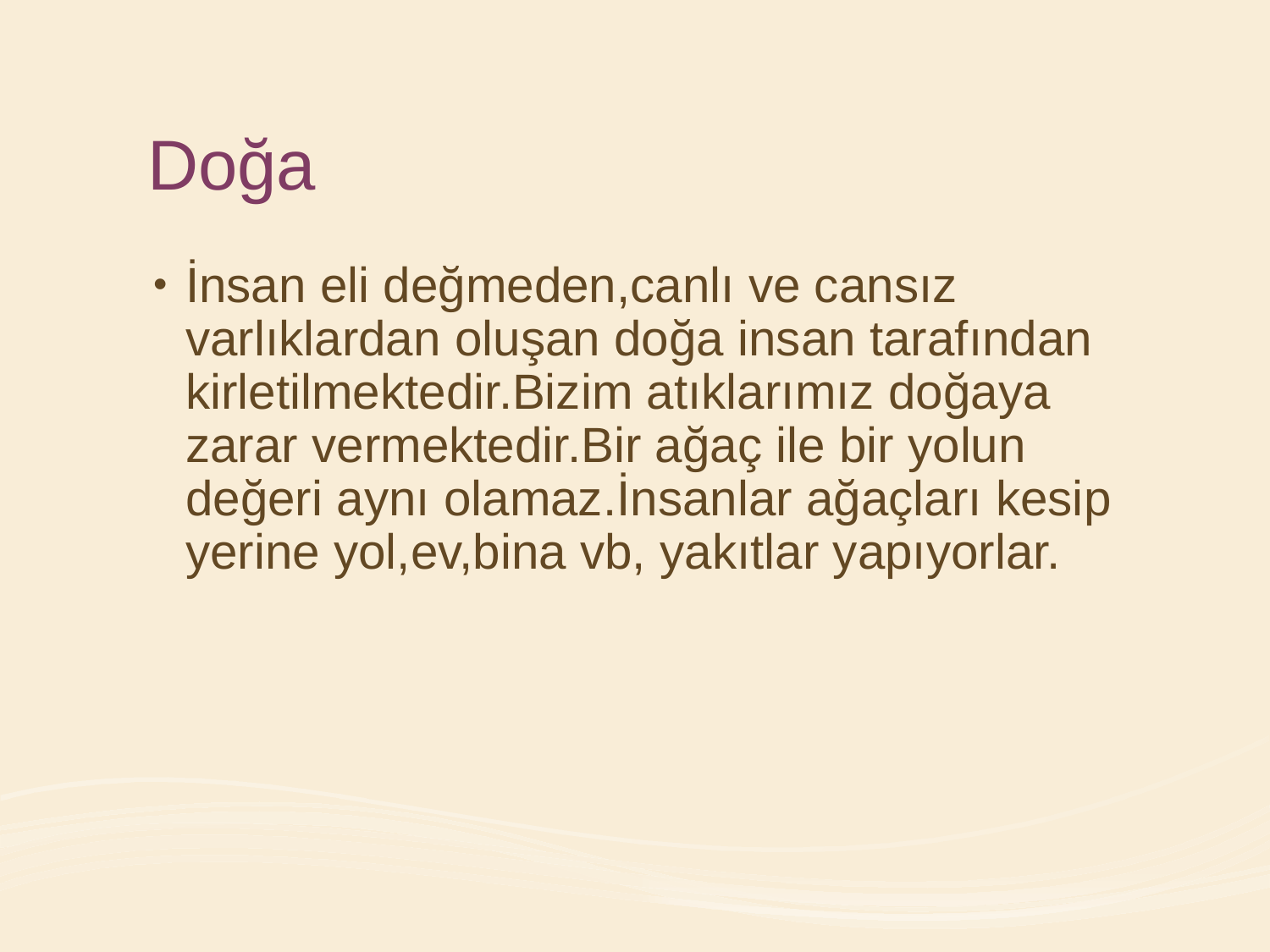

# Doğa
İnsan eli değmeden,canlı ve cansız varlıklardan oluşan doğa insan tarafından kirletilmektedir.Bizim atıklarımız doğaya zarar vermektedir.Bir ağaç ile bir yolun değeri aynı olamaz.İnsanlar ağaçları kesip yerine yol,ev,bina vb, yakıtlar yapıyorlar.